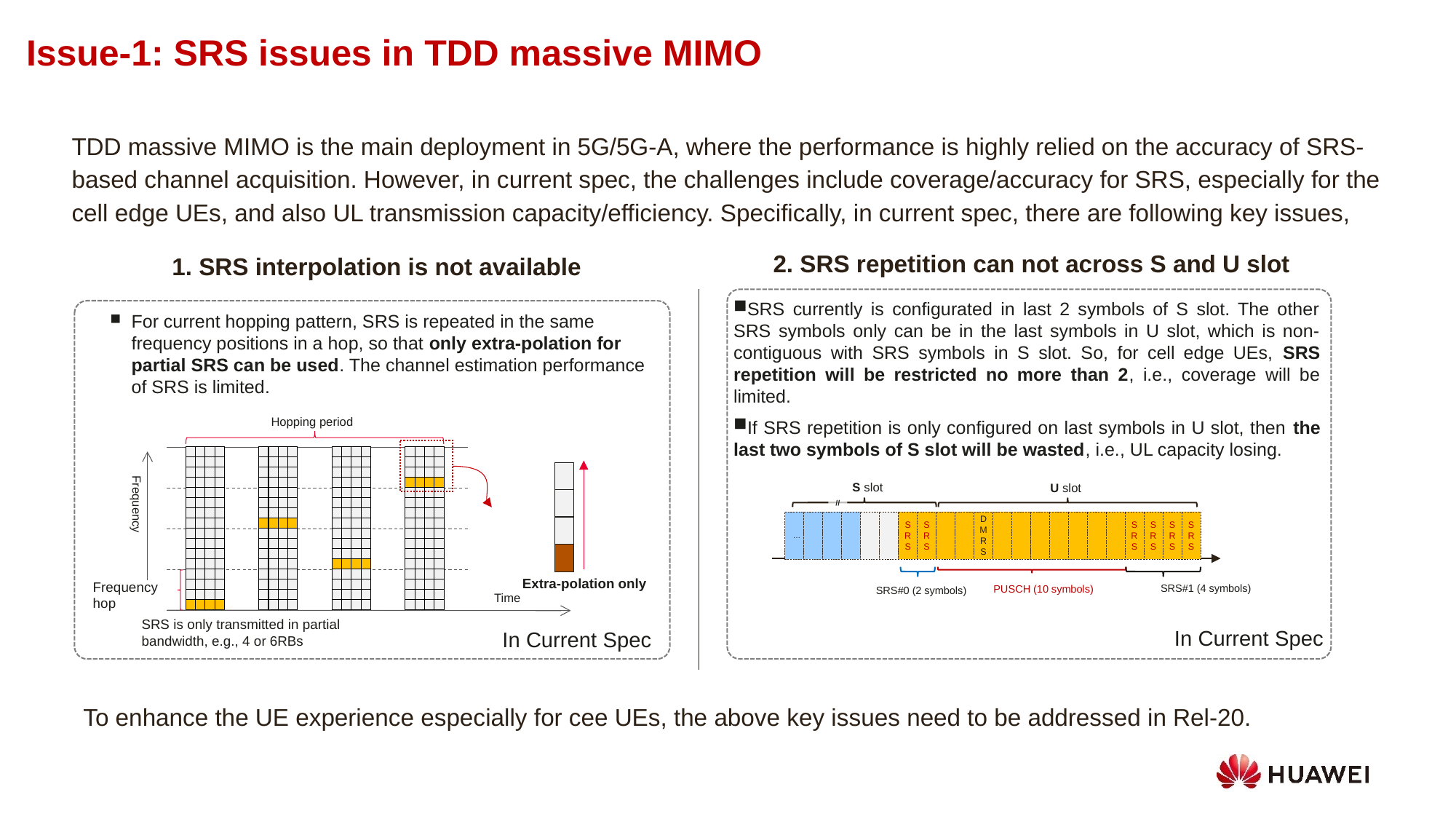

Issue-1: SRS issues in TDD massive MIMO
TDD massive MIMO is the main deployment in 5G/5G-A, where the performance is highly relied on the accuracy of SRS-based channel acquisition. However, in current spec, the challenges include coverage/accuracy for SRS, especially for the cell edge UEs, and also UL transmission capacity/efficiency. Specifically, in current spec, there are following key issues,
2. SRS repetition can not across S and U slot
1. SRS interpolation is not available

SRS currently is configurated in last 2 symbols of S slot. The other SRS symbols only can be in the last symbols in U slot, which is non-contiguous with SRS symbols in S slot. So, for cell edge UEs, SRS repetition will be restricted no more than 2, i.e., coverage will be limited.
If SRS repetition is only configured on last symbols in U slot, then the last two symbols of S slot will be wasted, i.e., UL capacity losing.

For current hopping pattern, SRS is repeated in the same frequency positions in a hop, so that only extra-polation for partial SRS can be used. The channel estimation performance of SRS is limited.

Hopping period

S slot
U slot
…

SRS
SRS

DMRS

SRS
SRS
SRS
SRS
SRS#1 (4 symbols)
PUSCH (10 symbols)
SRS#0 (2 symbols)

//

Frequency

Extra-polation only
Frequency hop
Time
SRS is only transmitted in partial bandwidth, e.g., 4 or 6RBs
In Current Spec
In Current Spec
To enhance the UE experience especially for cee UEs, the above key issues need to be addressed in Rel-20.